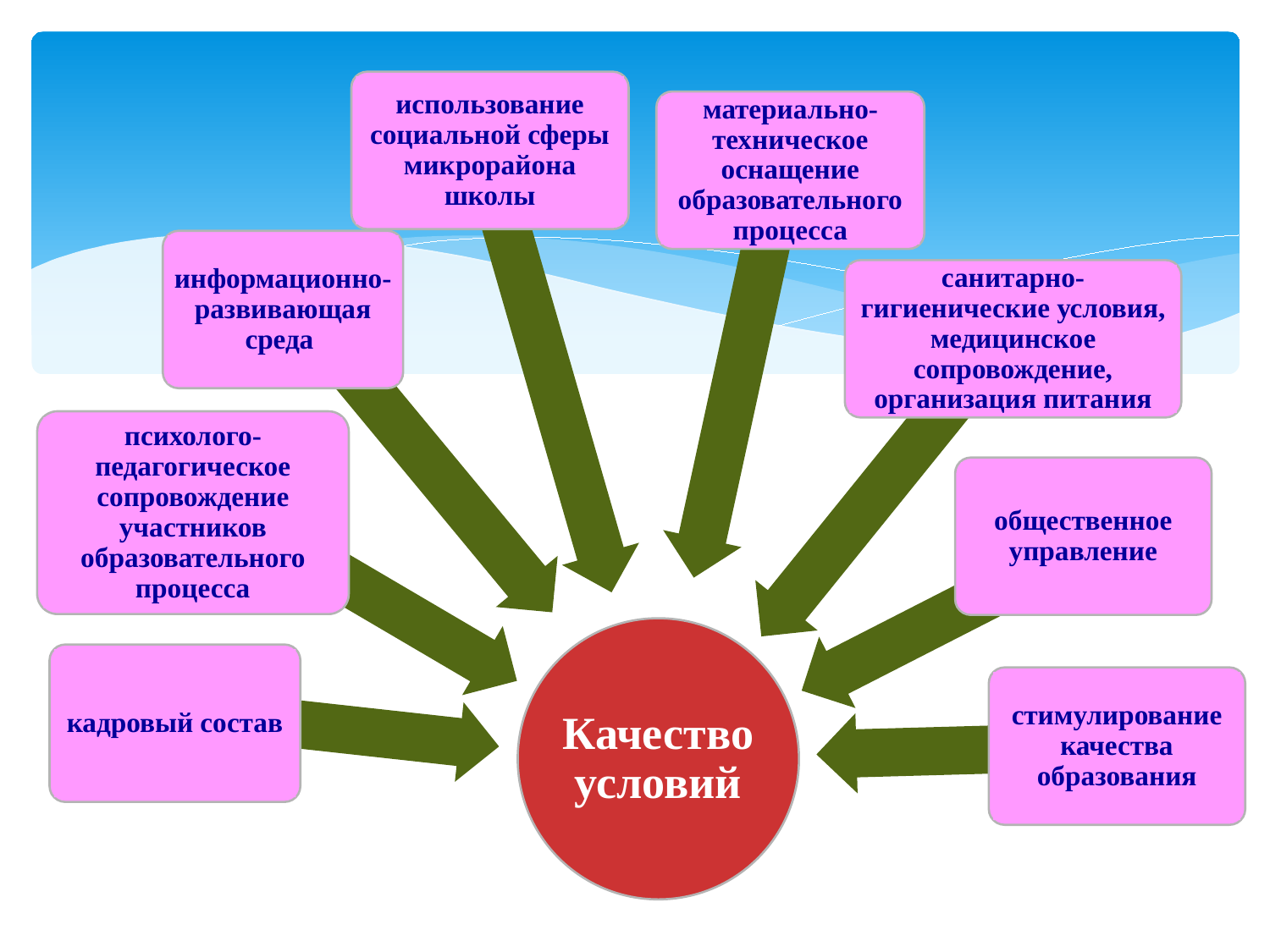

использование социальной сферы микрорайона школы

материально-техническое оснащение образовательного процесса

информационно-развивающая среда

санитарно-гигиенические условия, медицинское сопровождение, организация питания

психолого-педагогическое сопровождение участников образовательного процесса

общественное управление

Качество условий

кадровый состав

стимулирование качества образования